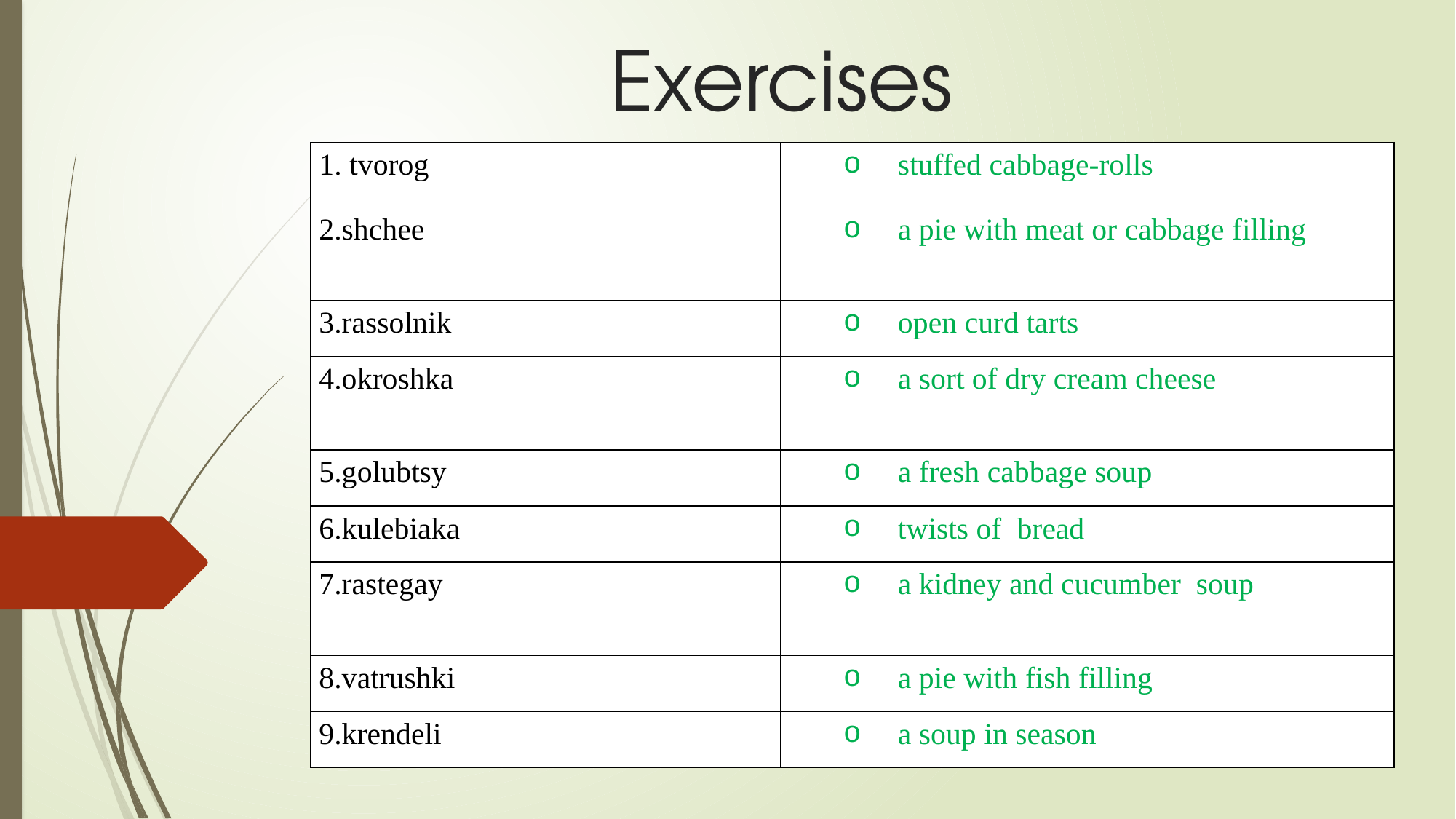

# Exercises
| 1. tvorog | stuffed cabbage-rolls |
| --- | --- |
| 2.shchee | a pie with meat or cabbage filling |
| 3.rassolnik | open curd tarts |
| 4.okroshka | a sort of dry cream cheese |
| 5.golubtsy | a fresh cabbage soup |
| 6.kulebiaka | twists of  bread |
| 7.rastegay | a kidney and cucumber  soup |
| 8.vatrushki | a pie with fish filling |
| 9.krendeli | a soup in season |